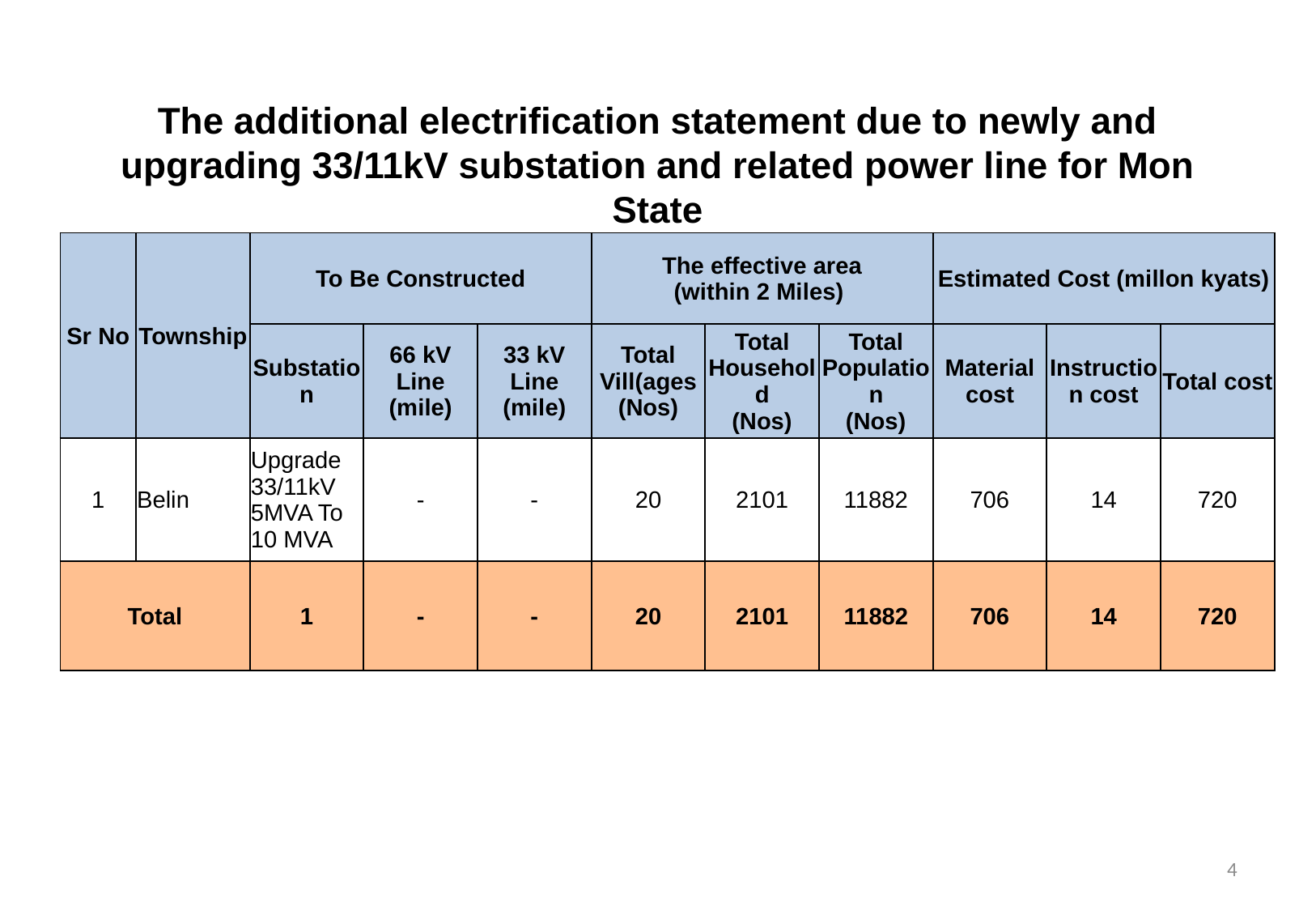

The additional electrification statement due to newly and upgrading 33/11kV substation and related power line for Mon State
| Sr No | Township | To Be Constructed |  |  | The effective area (within 2 Miles) |  |  | Estimated Cost (millon kyats) |  |  |
| --- | --- | --- | --- | --- | --- | --- | --- | --- | --- | --- |
|  |  | Substation | 66 kV Line (mile) | 33 kV Line (mile) | Total Vill(ages (Nos) | Total Household (Nos) | Total Population (Nos) | Material cost | Instruction cost | Total cost |
| 1 | Belin | Upgrade 33/11kV 5MVA To 10 MVA | - | - | 20 | 2101 | 11882 | 706 | 14 | 720 |
| Total |  | 1 | - | - | 20 | 2101 | 11882 | 706 | 14 | 720 |
4